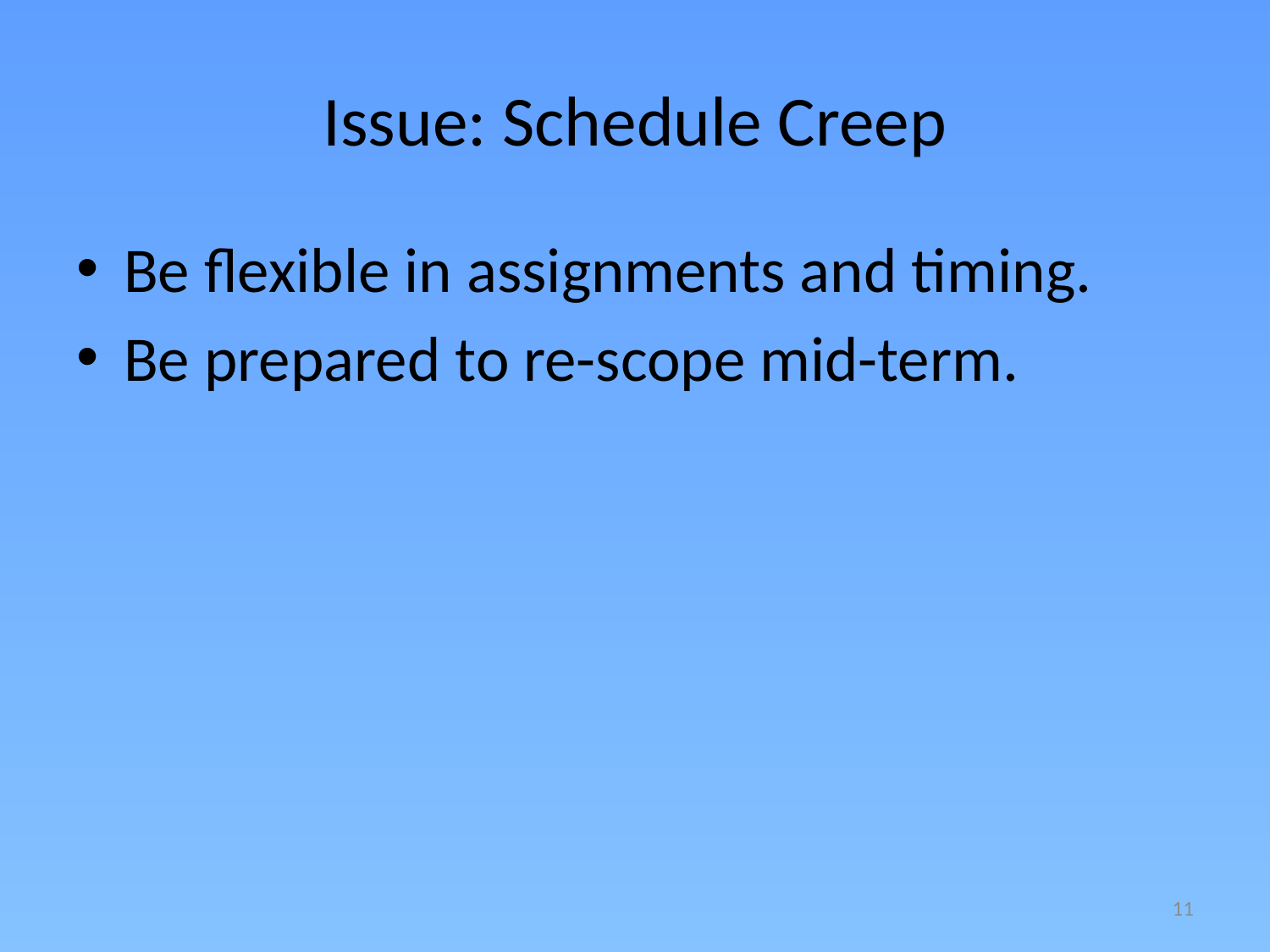

# Issue: Schedule Creep
Be flexible in assignments and timing.
Be prepared to re-scope mid-term.

11